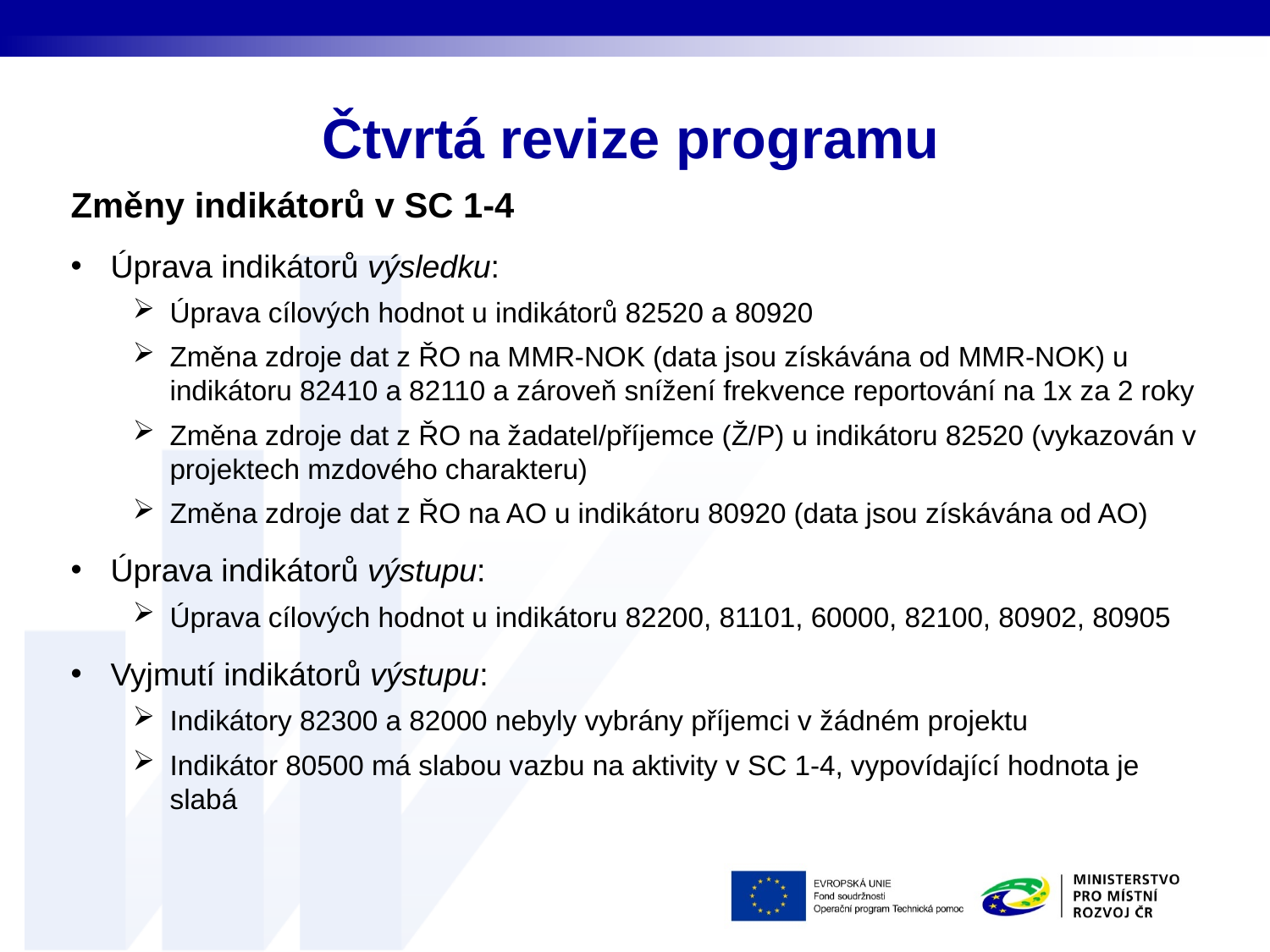

# Čtvrtá revize programu
Změny indikátorů v SC 1-4
Úprava indikátorů výsledku:
Úprava cílových hodnot u indikátorů 82520 a 80920
Změna zdroje dat z ŘO na MMR-NOK (data jsou získávána od MMR-NOK) u indikátoru 82410 a 82110 a zároveň snížení frekvence reportování na 1x za 2 roky
Změna zdroje dat z ŘO na žadatel/příjemce (Ž/P) u indikátoru 82520 (vykazován v projektech mzdového charakteru)
Změna zdroje dat z ŘO na AO u indikátoru 80920 (data jsou získávána od AO)
Úprava indikátorů výstupu:
Úprava cílových hodnot u indikátoru 82200, 81101, 60000, 82100, 80902, 80905
Vyjmutí indikátorů výstupu:
Indikátory 82300 a 82000 nebyly vybrány příjemci v žádném projektu
Indikátor 80500 má slabou vazbu na aktivity v SC 1-4, vypovídající hodnota je slabá